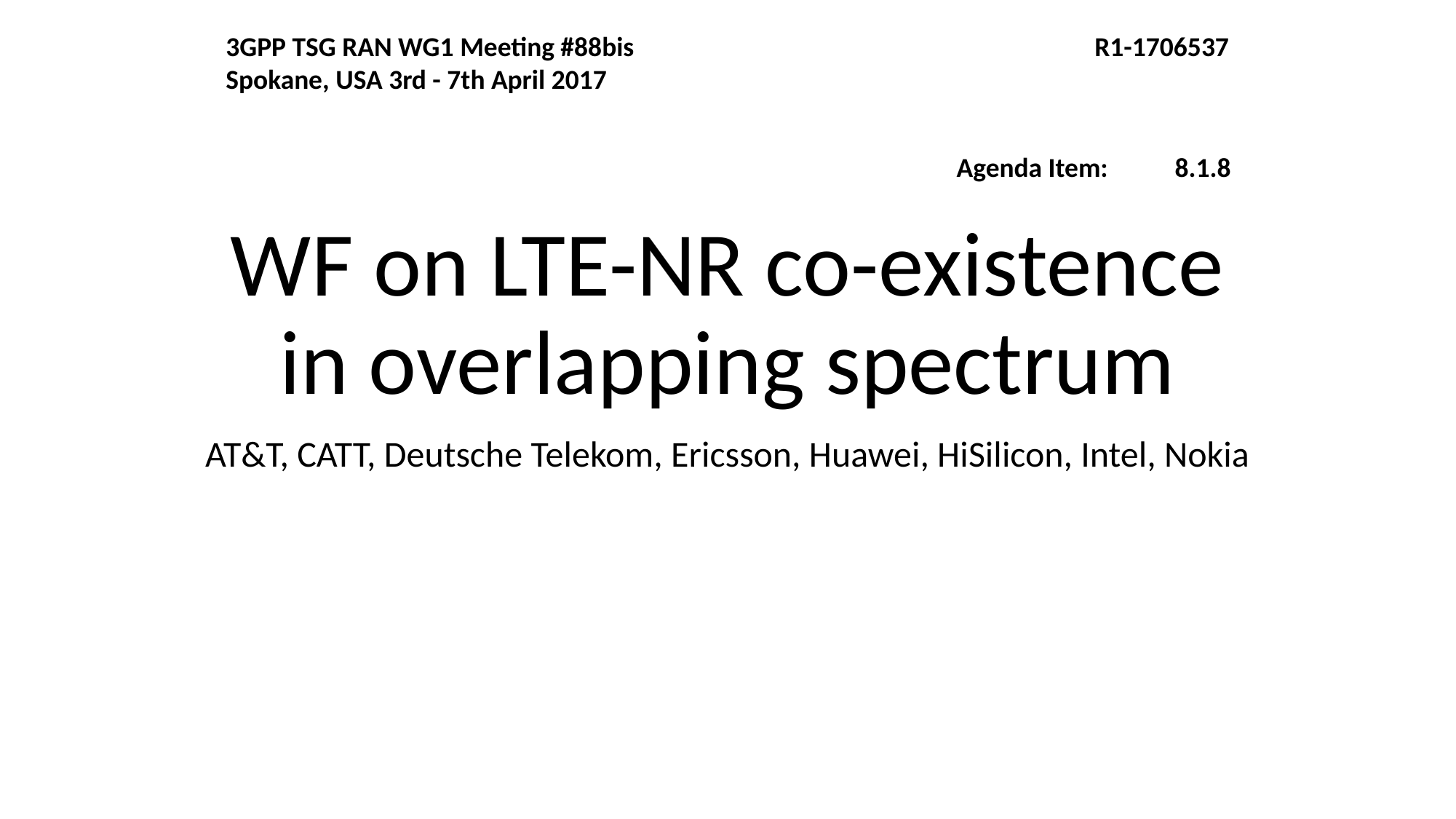

3GPP TSG RAN WG1 Meeting #88bis				                 R1-1706537
Spokane, USA 3rd - 7th April 2017

# WF on LTE-NR co-existence in overlapping spectrum
Agenda Item:	8.1.8
AT&T, CATT, Deutsche Telekom, Ericsson, Huawei, HiSilicon, Intel, Nokia